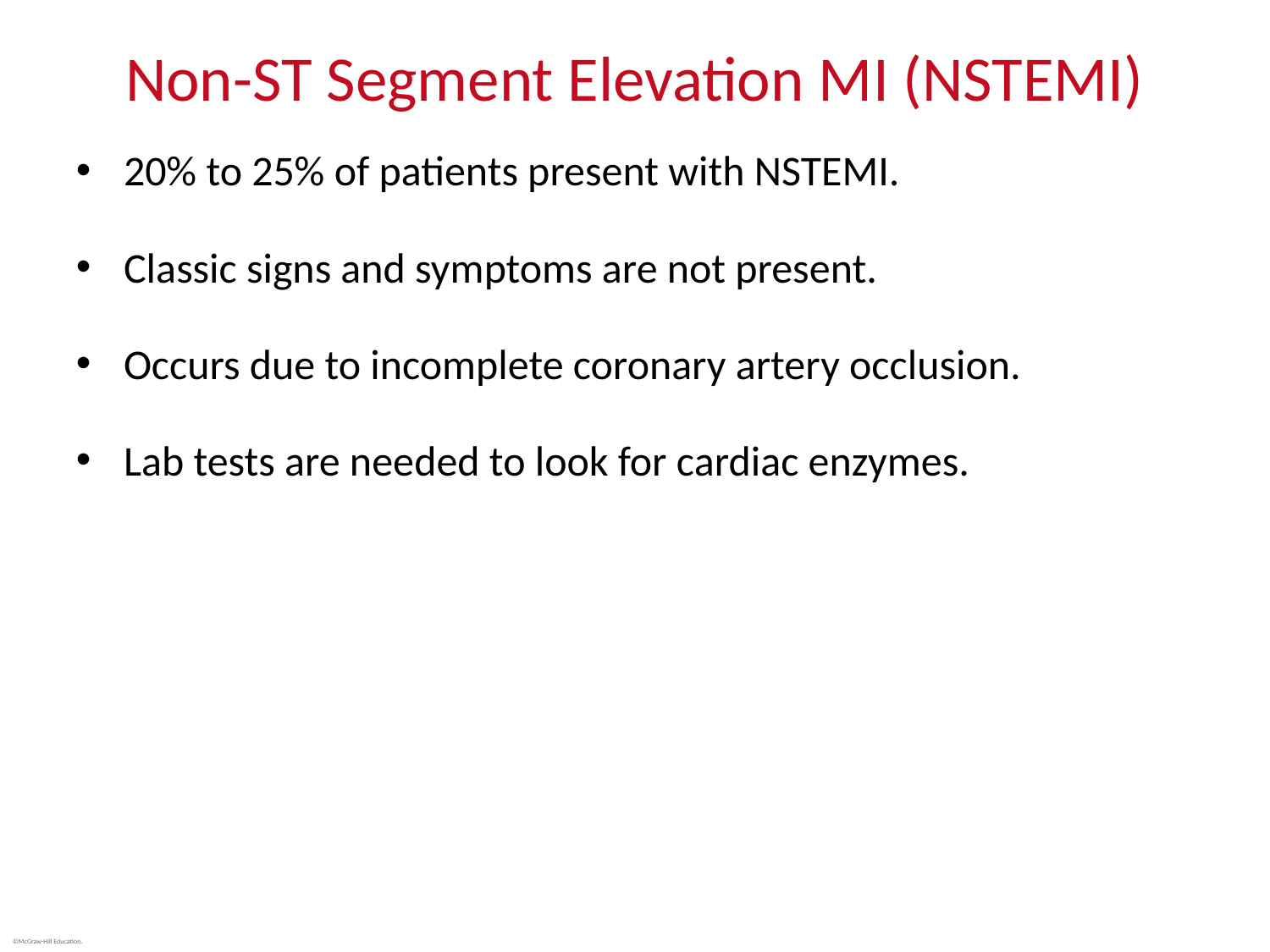

# Non-ST Segment Elevation MI (NSTEMI)
20% to 25% of patients present with NSTEMI.
Classic signs and symptoms are not present.
Occurs due to incomplete coronary artery occlusion.
Lab tests are needed to look for cardiac enzymes.